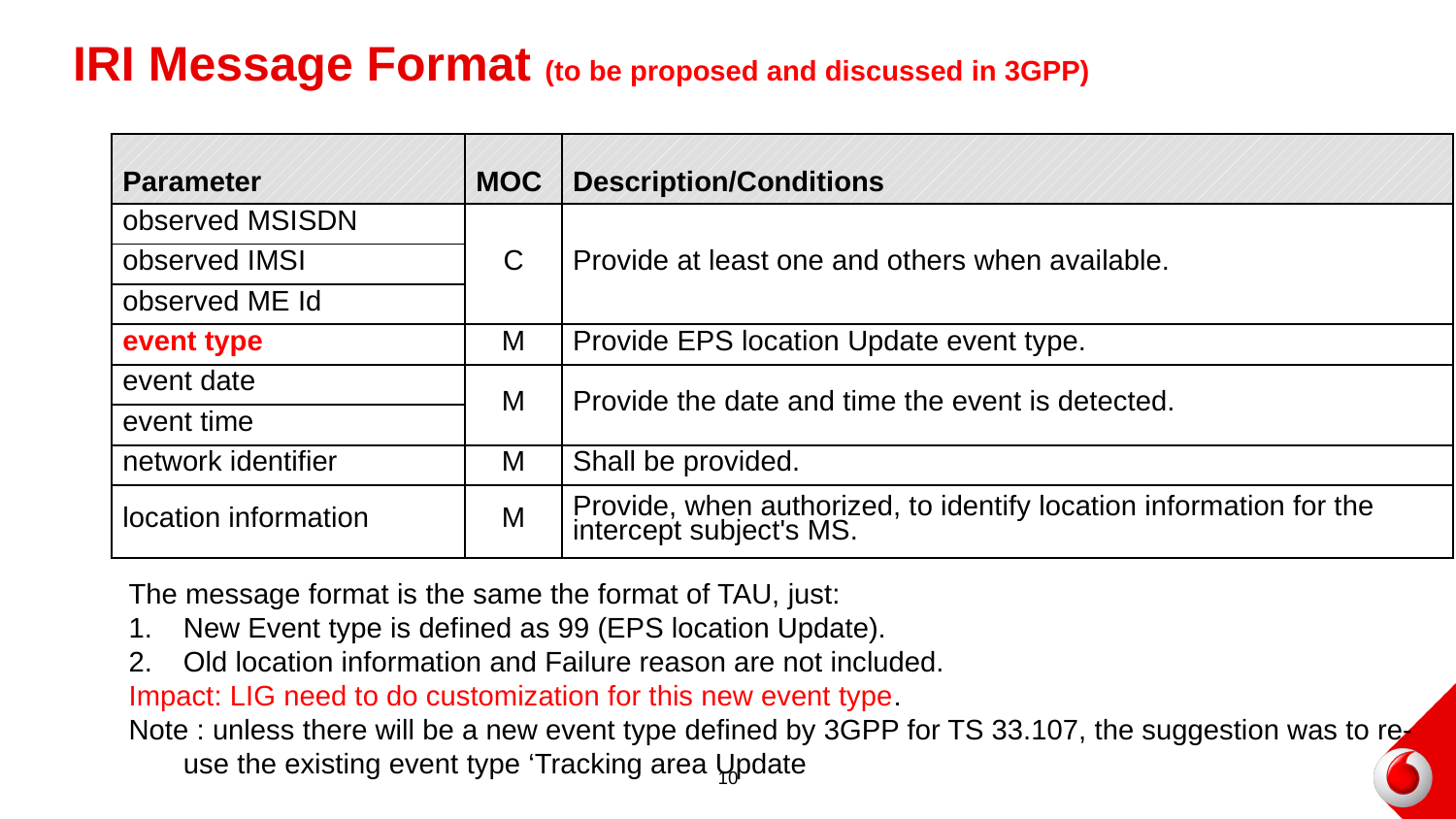

# IRI Message Format (to be proposed and discussed in 3GPP)
| Parameter | MOC | Description/Conditions |
| --- | --- | --- |
| observed MSISDN | C | Provide at least one and others when available. |
| observed IMSI |  |  |
| observed ME Id |  |  |
| event type | M | Provide EPS location Update event type. |
| event date | M | Provide the date and time the event is detected. |
| event time |  |  |
| network identifier | M | Shall be provided. |
| location information | M | Provide, when authorized, to identify location information for the intercept subject's MS. |
The message format is the same the format of TAU, just:
New Event type is defined as 99 (EPS location Update).
Old location information and Failure reason are not included.
Impact: LIG need to do customization for this new event type.
Note : unless there will be a new event type defined by 3GPP for TS 33.107, the suggestion was to re-use the existing event type ‘Tracking area Update
10